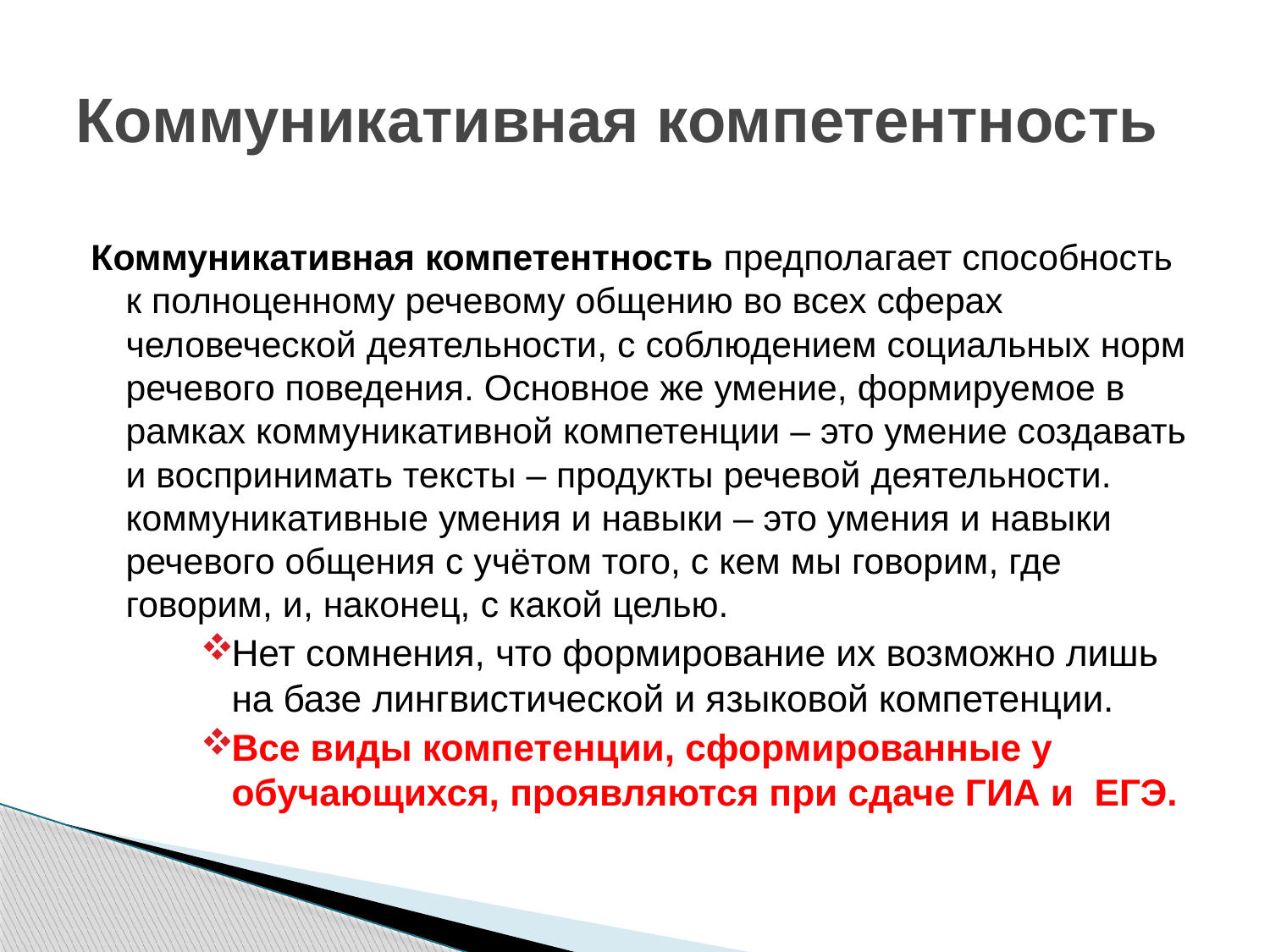

# Коммуникативная компетентность
Коммуникативная компетентность предполагает способность к полноценному речевому общению во всех сферах человеческой деятельности, с соблюдением социальных норм речевого поведения. Основное же умение, формируемое в рамках коммуникативной компетенции – это умение создавать и воспринимать тексты – продукты речевой деятельности. коммуникативные умения и навыки – это умения и навыки речевого общения с учётом того, с кем мы говорим, где говорим, и, наконец, с какой целью.
Нет сомнения, что формирование их возможно лишь на базе лингвистической и языковой компетенции.
Все виды компетенции, сформированные у обучающихся, проявляются при сдаче ГИА и  ЕГЭ.